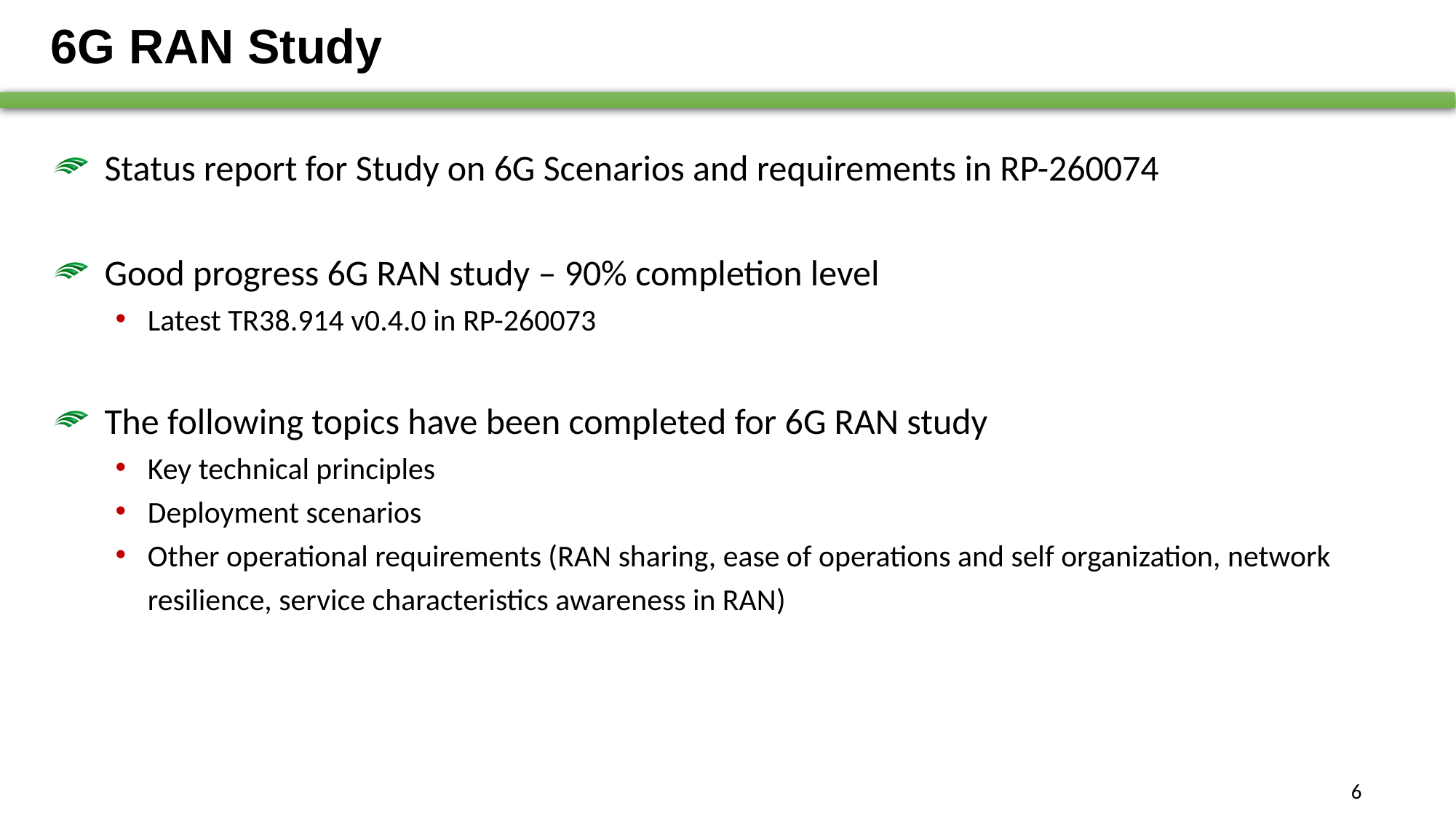

# 6G RAN Study
Status report for Study on 6G Scenarios and requirements in RP-260074

Good progress 6G RAN study – 90% completion level
Latest TR38.914 v0.4.0 in RP-260073

The following topics have been completed for 6G RAN study
Key technical principles
Deployment scenarios
Other operational requirements (RAN sharing, ease of operations and self organization, network resilience, service characteristics awareness in RAN)